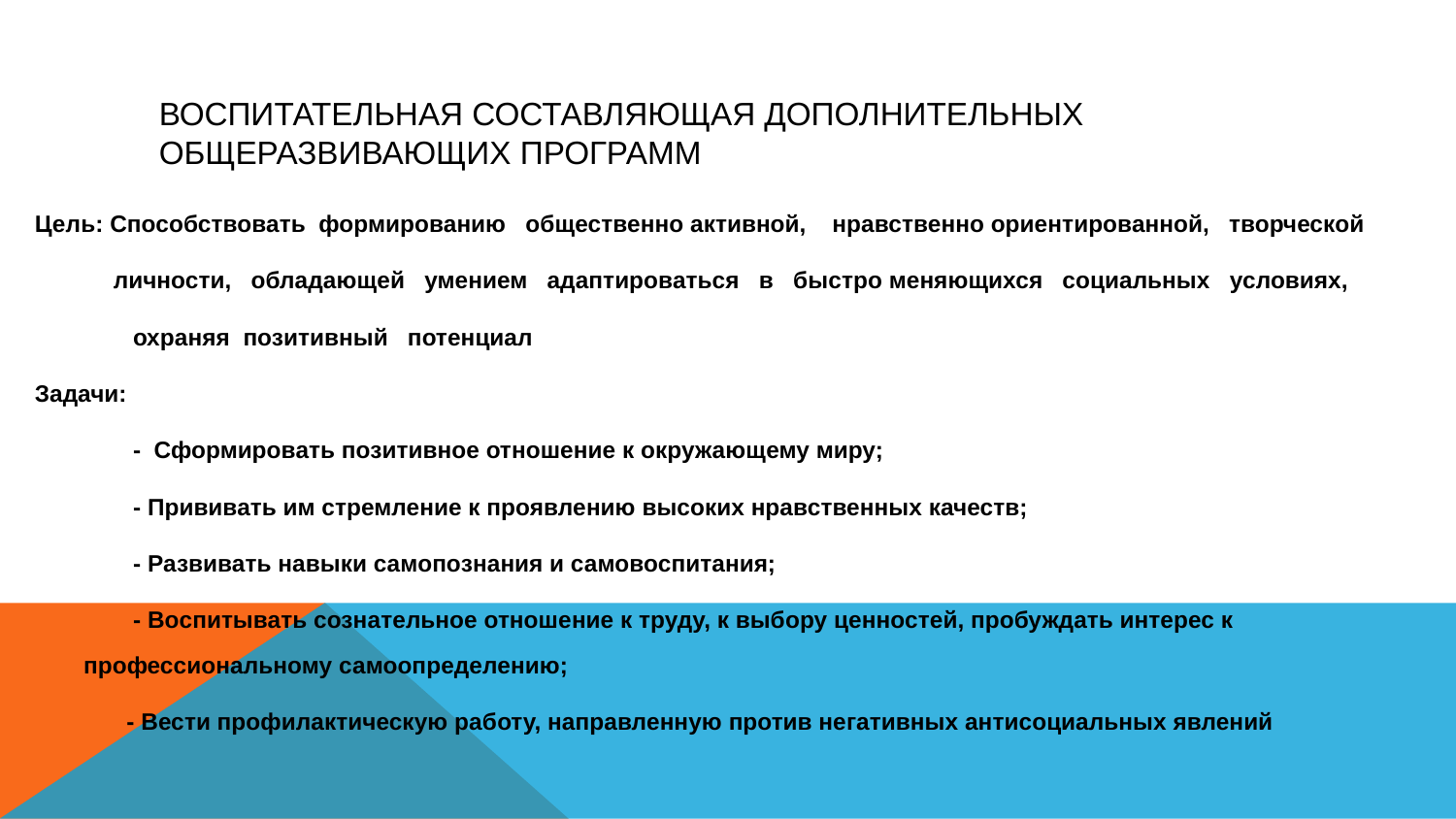

# Воспитательная составляющая дополнительных общеразвивающих программ
Цель: Способствовать  формированию   общественно активной,    нравственно ориентированной,   творческой
            личности,   обладающей   умением   адаптироваться   в   быстро меняющихся   социальных   условиях,
               охраняя  позитивный   потенциал
Задачи:
               -  Сформировать позитивное отношение к окружающему миру;
               - Прививать им стремление к проявлению высоких нравственных качеств;
               - Развивать навыки самопознания и самовоспитания;
               - Воспитывать сознательное отношение к труду, к выбору ценностей, пробуждать интерес к профессиональному самоопределению;
              - Вести профилактическую работу, направленную против негативных антисоциальных явлений